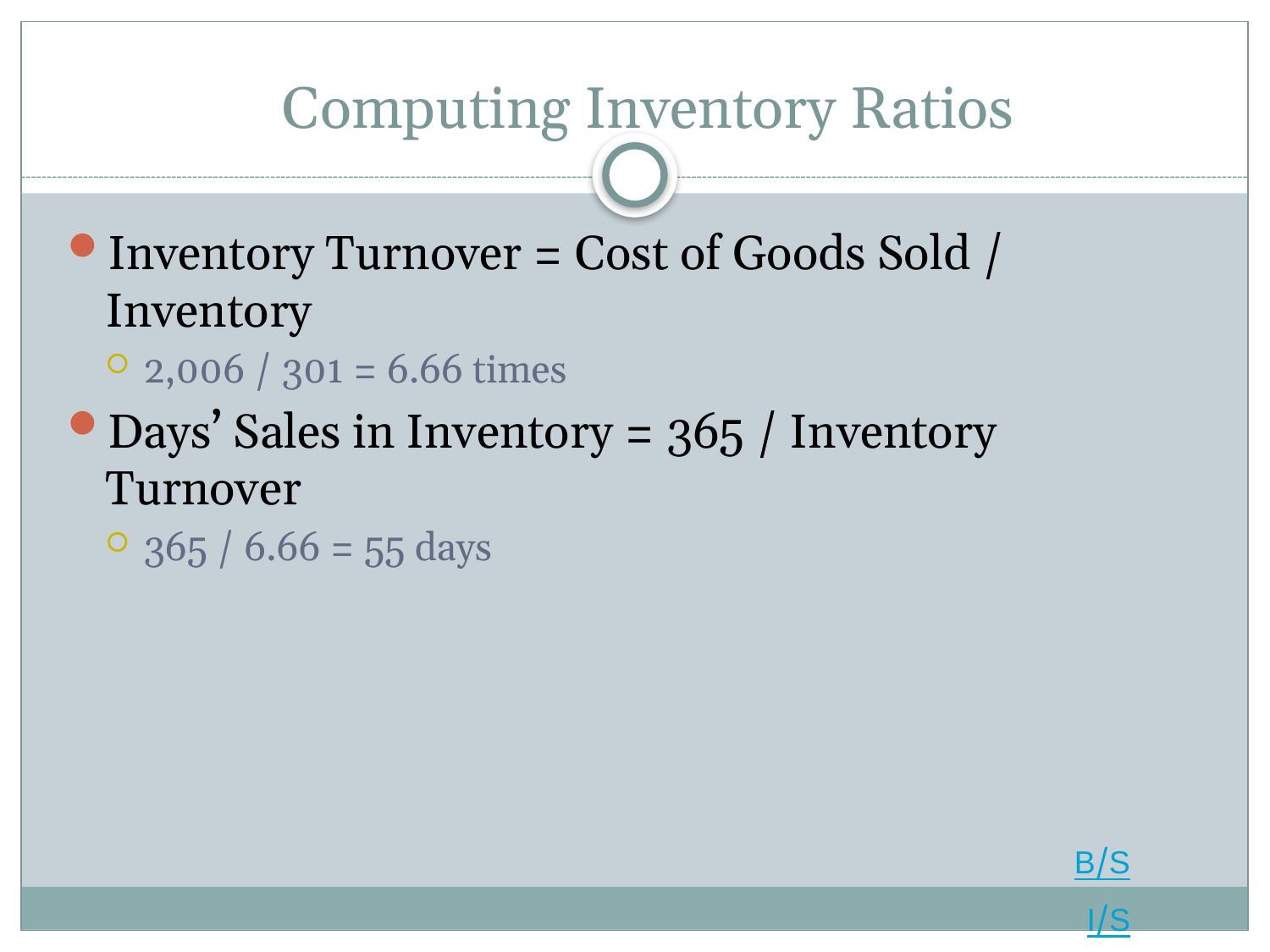

# Computing Inventory Ratios
Inventory Turnover = Cost of Goods Sold / Inventory
2,006 / 301 = 6.66 times
Days’ Sales in Inventory = 365 / Inventory Turnover
365 / 6.66 = 55 days
B/S
I/S